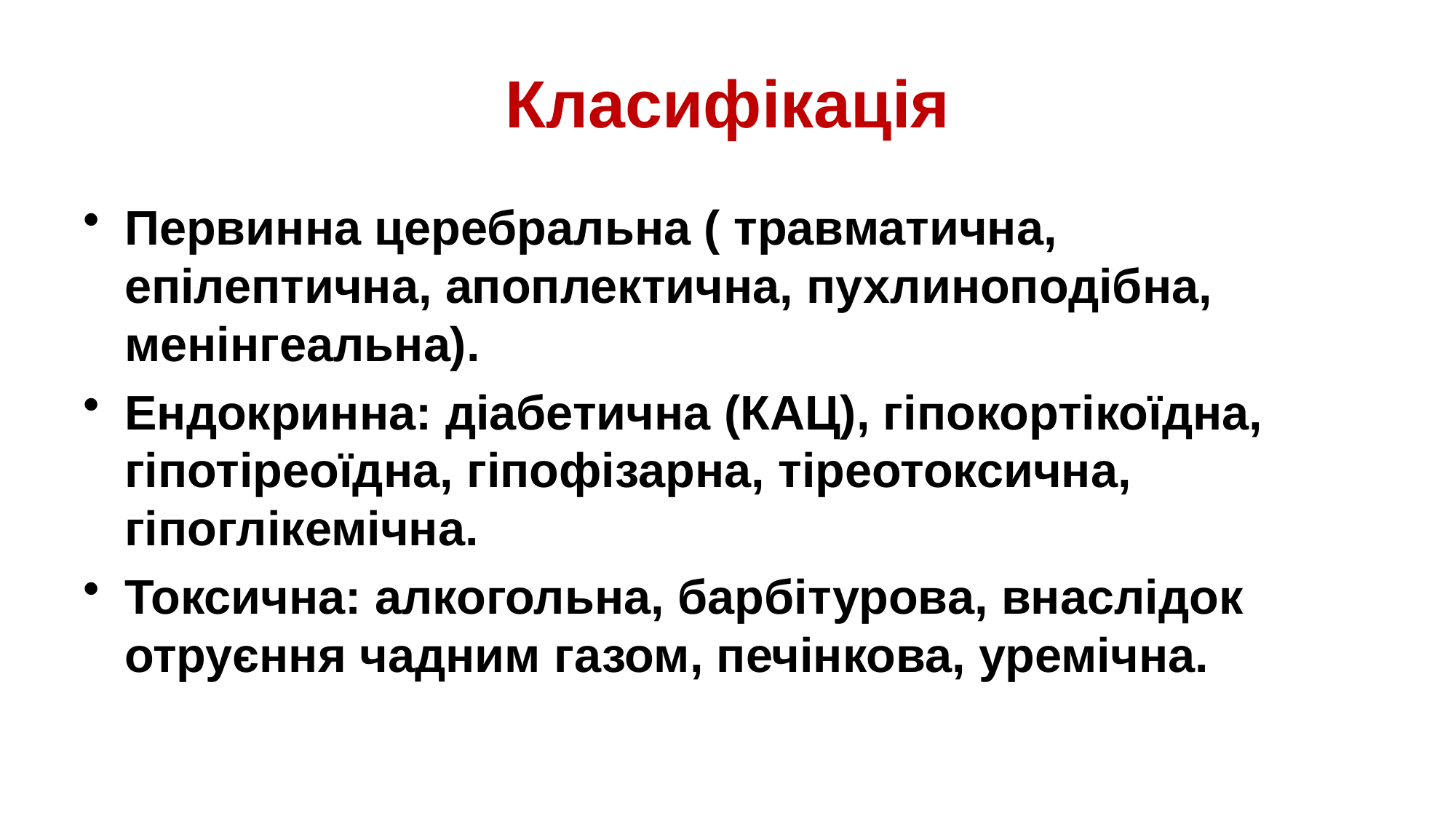

# Класифікація
Первинна церебральна ( травматична, епілептична, апоплектична, пухлиноподібна, менінгеальна).
Ендокринна: діабетична (КАЦ), гіпокортікоїдна, гіпотіреоїдна, гіпофізарна, тіреотоксична, гіпоглікемічна.
Токсична: алкогольна, барбітурова, внаслідок отруєння чадним газом, печінкова, уремічна.